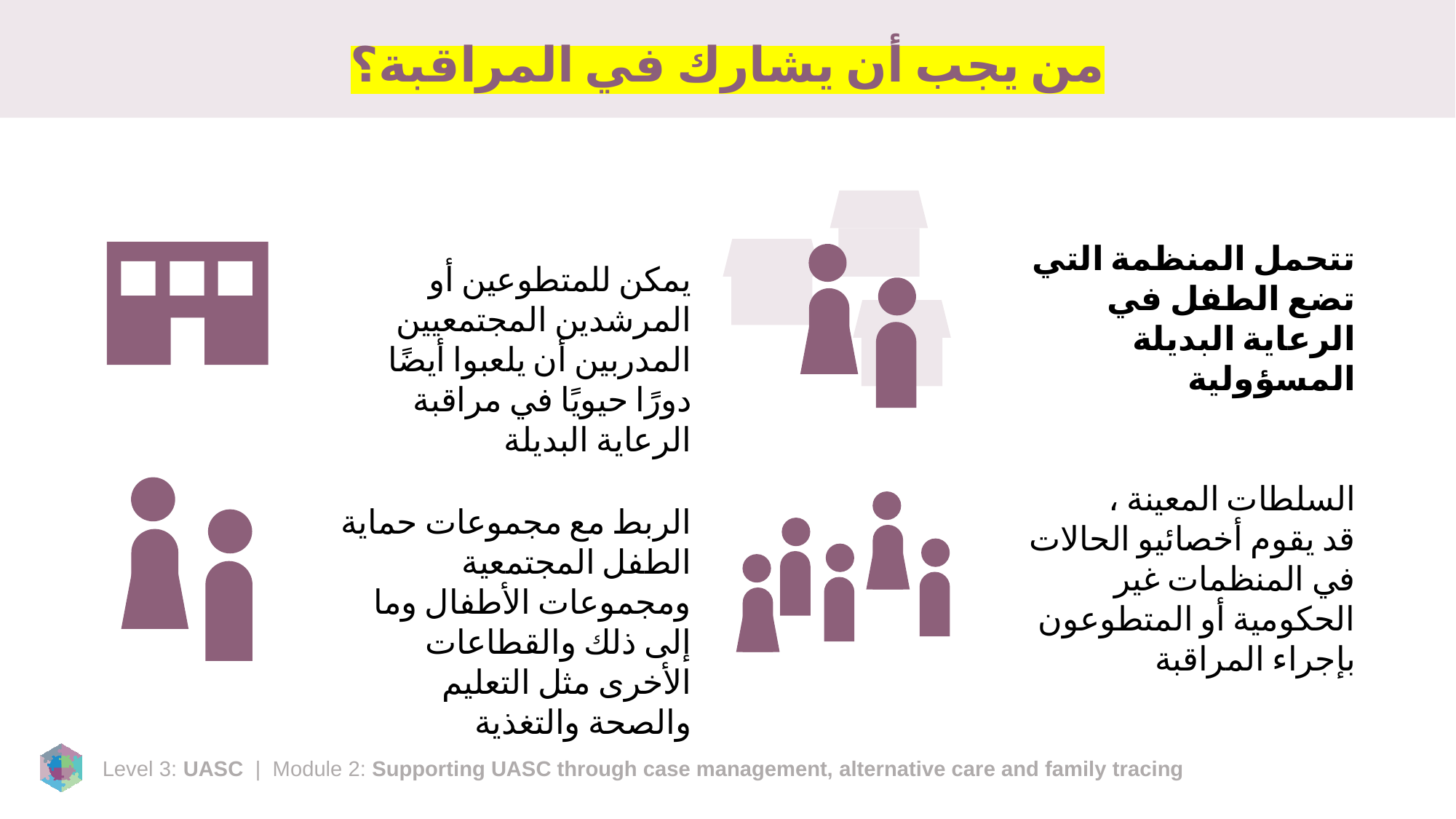

# من يجب أن يشارك في المراقبة؟

تتحمل المنظمة التي تضع الطفل في الرعاية البديلة المسؤولية

يمكن للمتطوعين أو المرشدين المجتمعيين المدربين أن يلعبوا أيضًا دورًا حيويًا في مراقبة الرعاية البديلة
السلطات المعينة ،
قد يقوم أخصائيو الحالات في المنظمات غير الحكومية أو المتطوعون بإجراء المراقبة

الربط مع مجموعات حماية الطفل المجتمعية ومجموعات الأطفال وما إلى ذلك والقطاعات الأخرى مثل التعليم والصحة والتغذية